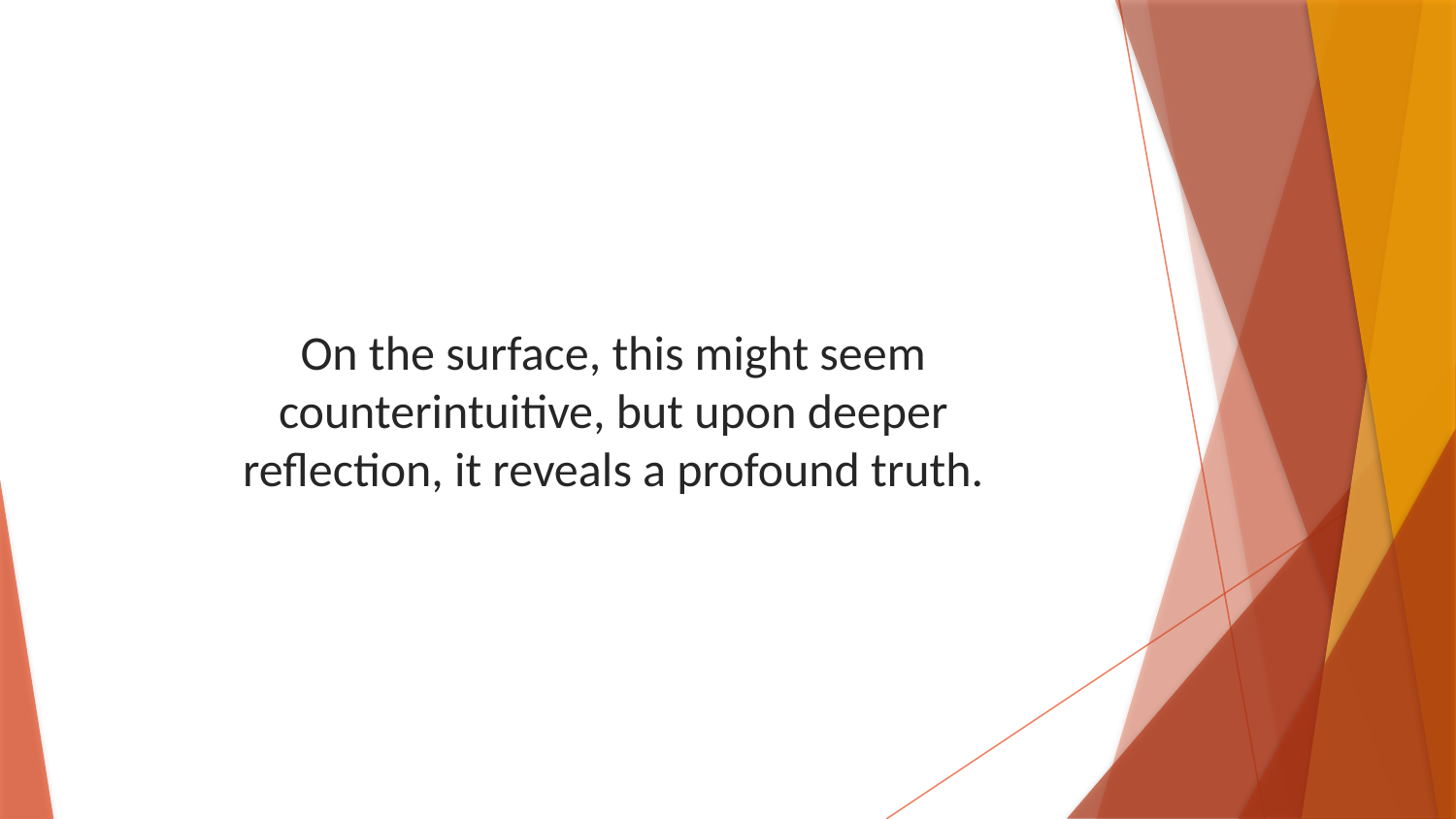

On the surface, this might seem counterintuitive, but upon deeper reflection, it reveals a profound truth.